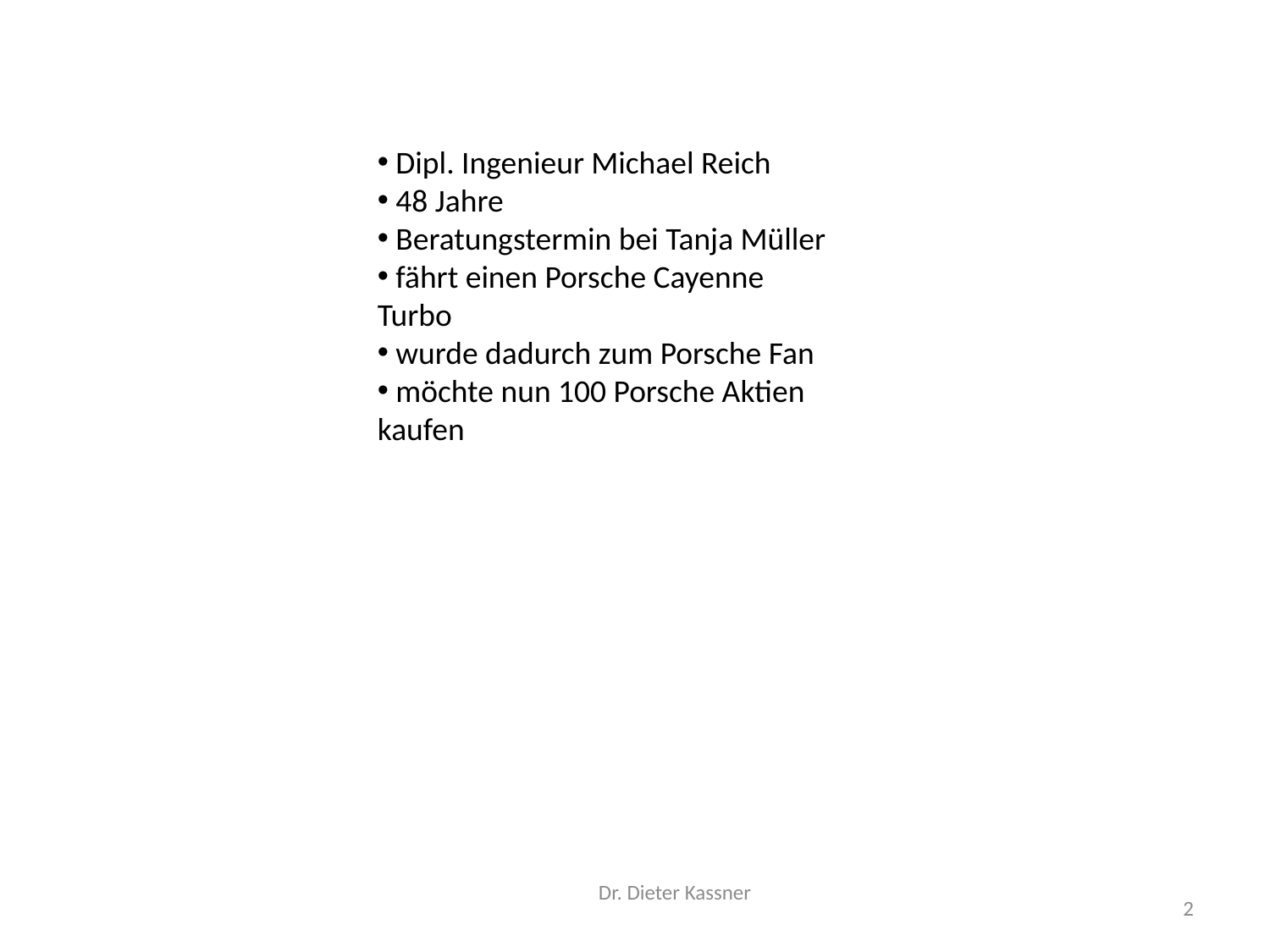

Dipl. Ingenieur Michael Reich
 48 Jahre
 Beratungstermin bei Tanja Müller
 fährt einen Porsche Cayenne Turbo
 wurde dadurch zum Porsche Fan
 möchte nun 100 Porsche Aktien kaufen
Dr. Dieter Kassner
2